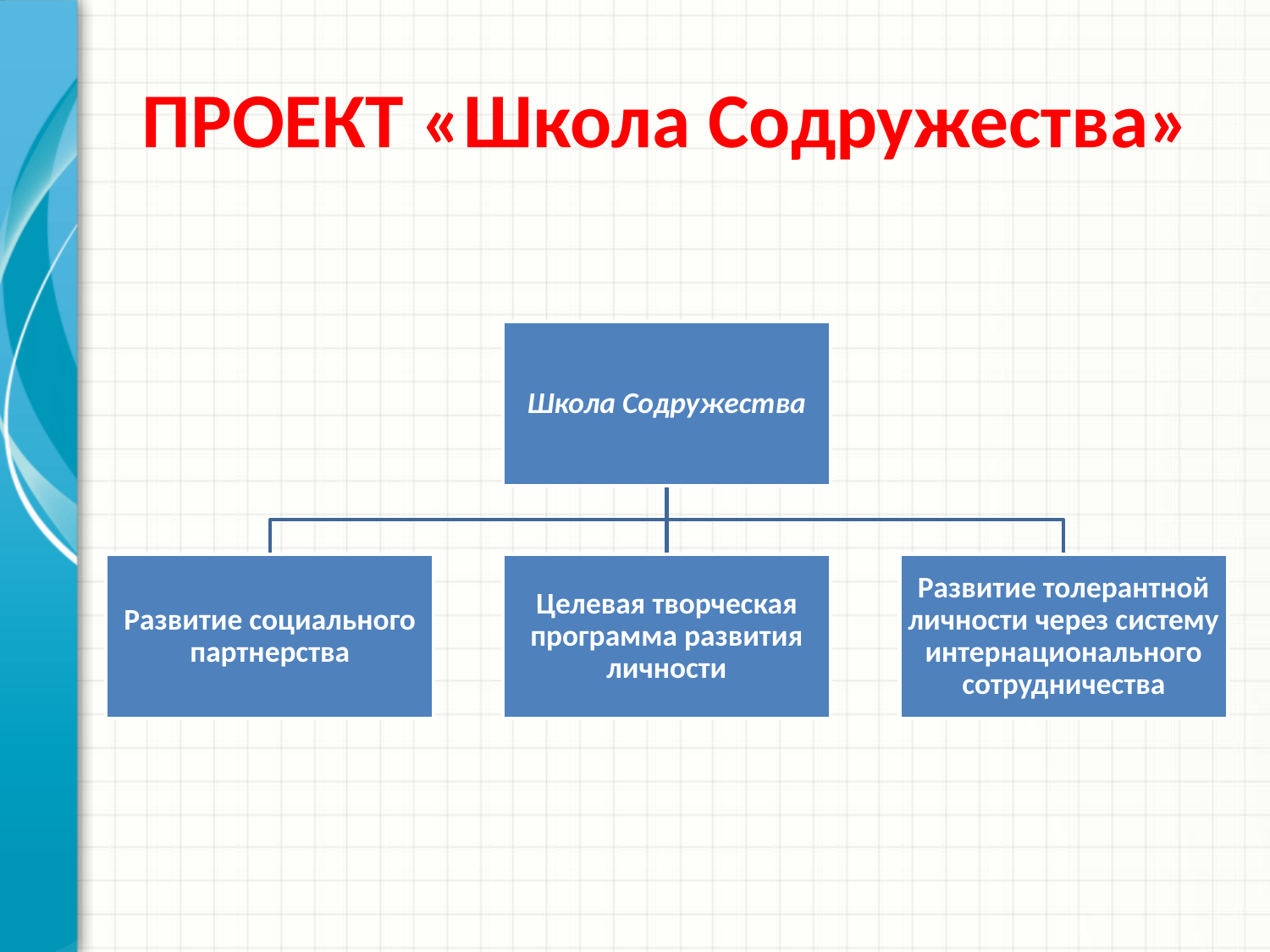

# ПРОЕКТ «Школа Содружества»
Школа Содружества
Развитие социального партнерства
Целевая творческая программа развития личности
Развитие толерантной личности через систему интернационального сотрудничества